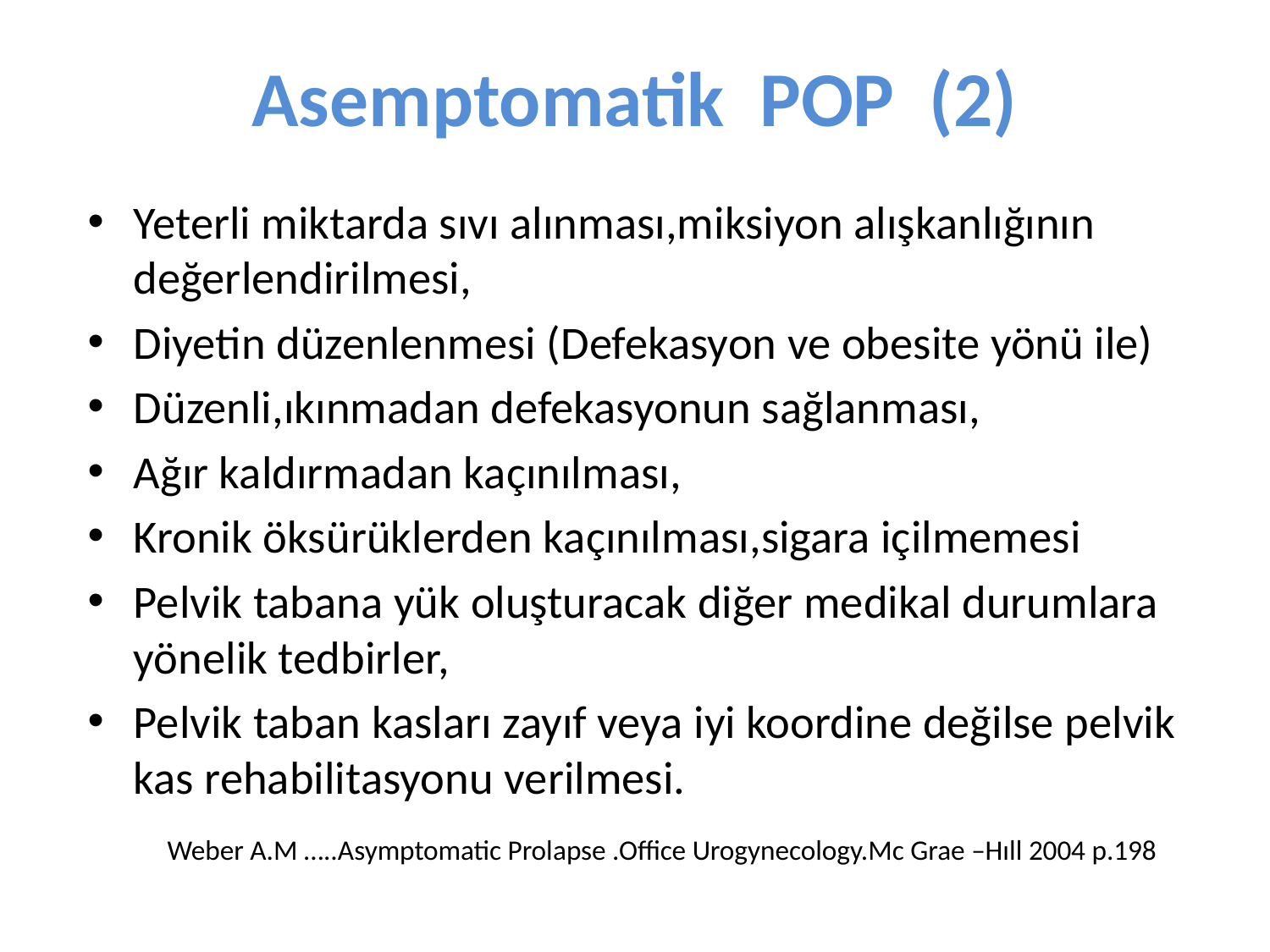

# Asemptomatik  POP  (2)
Yeterli miktarda sıvı alınması,miksiyon alışkanlığının değerlendirilmesi,
Diyetin düzenlenmesi (Defekasyon ve obesite yönü ile)
Düzenli,ıkınmadan defekasyonun sağlanması,
Ağır kaldırmadan kaçınılması,
Kronik öksürüklerden kaçınılması,sigara içilmemesi
Pelvik tabana yük oluşturacak diğer medikal durumlara yönelik tedbirler,
Pelvik taban kasları zayıf veya iyi koordine değilse pelvik kas rehabilitasyonu verilmesi.

Weber A.M …..Asymptomatic Prolapse .Office Urogynecology.Mc Grae –Hıll 2004 p.198